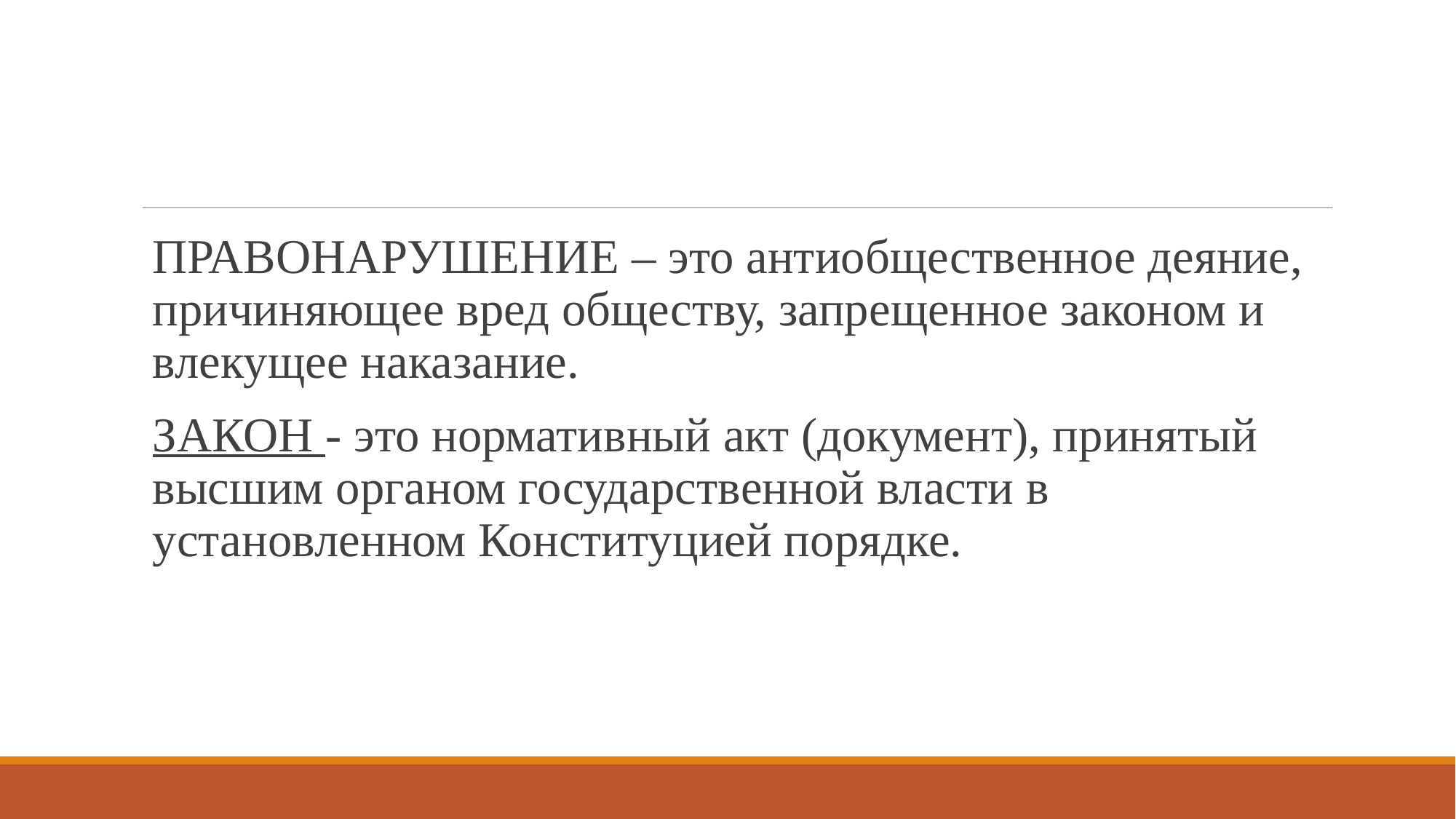

ПРАВОНАРУШЕНИЕ – это антиобщественное деяние, причиняющее вред обществу, запрещенное законом и влекущее наказание.
ЗАКОН - это нормативный акт (документ), принятый высшим органом государственной власти в установленном Конституцией порядке.